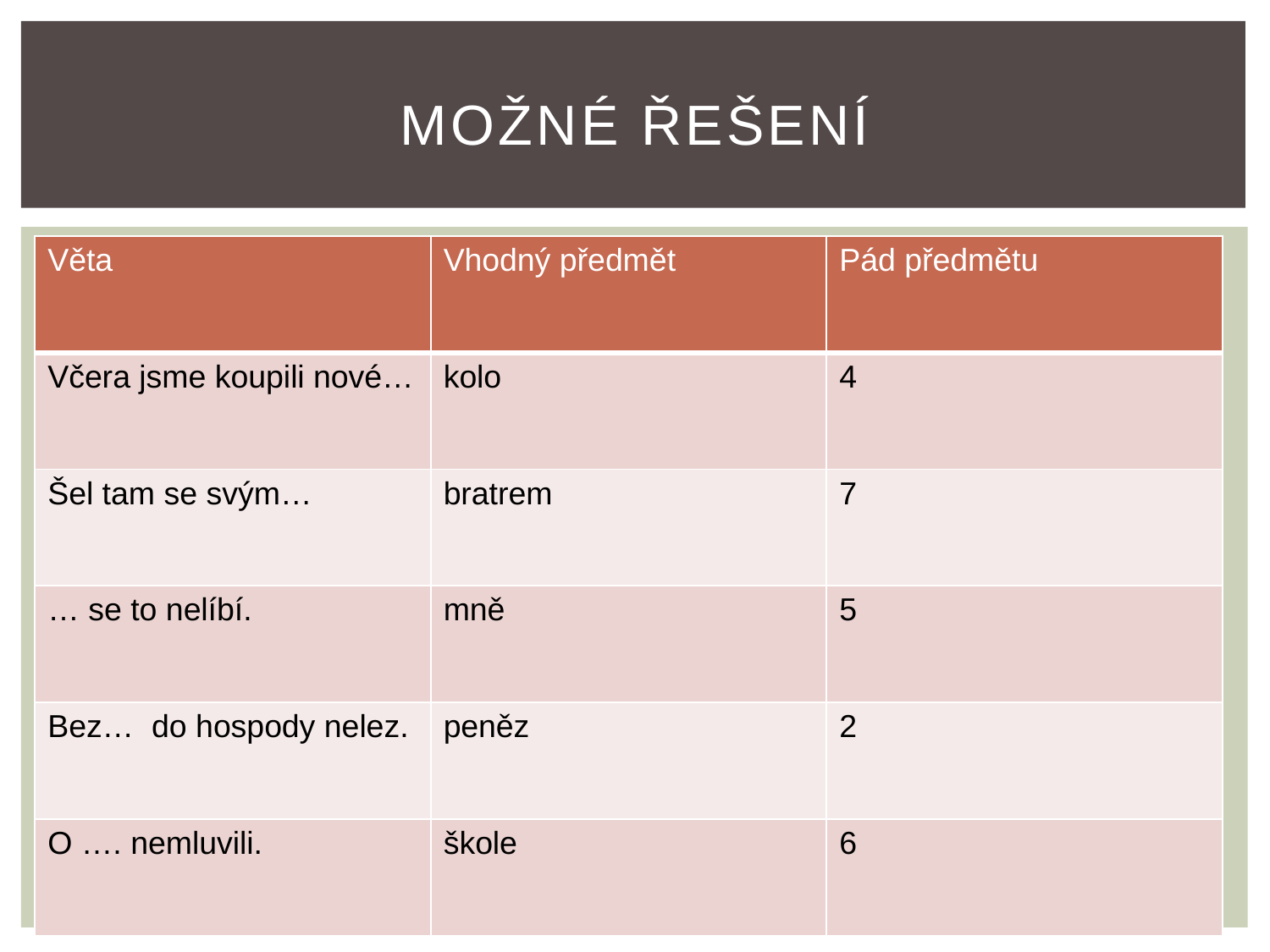

# Možné řešení
| Věta | Vhodný předmět | Pád předmětu |
| --- | --- | --- |
| Včera jsme koupili nové… | kolo | 4 |
| Šel tam se svým… | bratrem | 7 |
| … se to nelíbí. | mně | 5 |
| Bez… do hospody nelez. | peněz | 2 |
| O …. nemluvili. | škole | 6 |